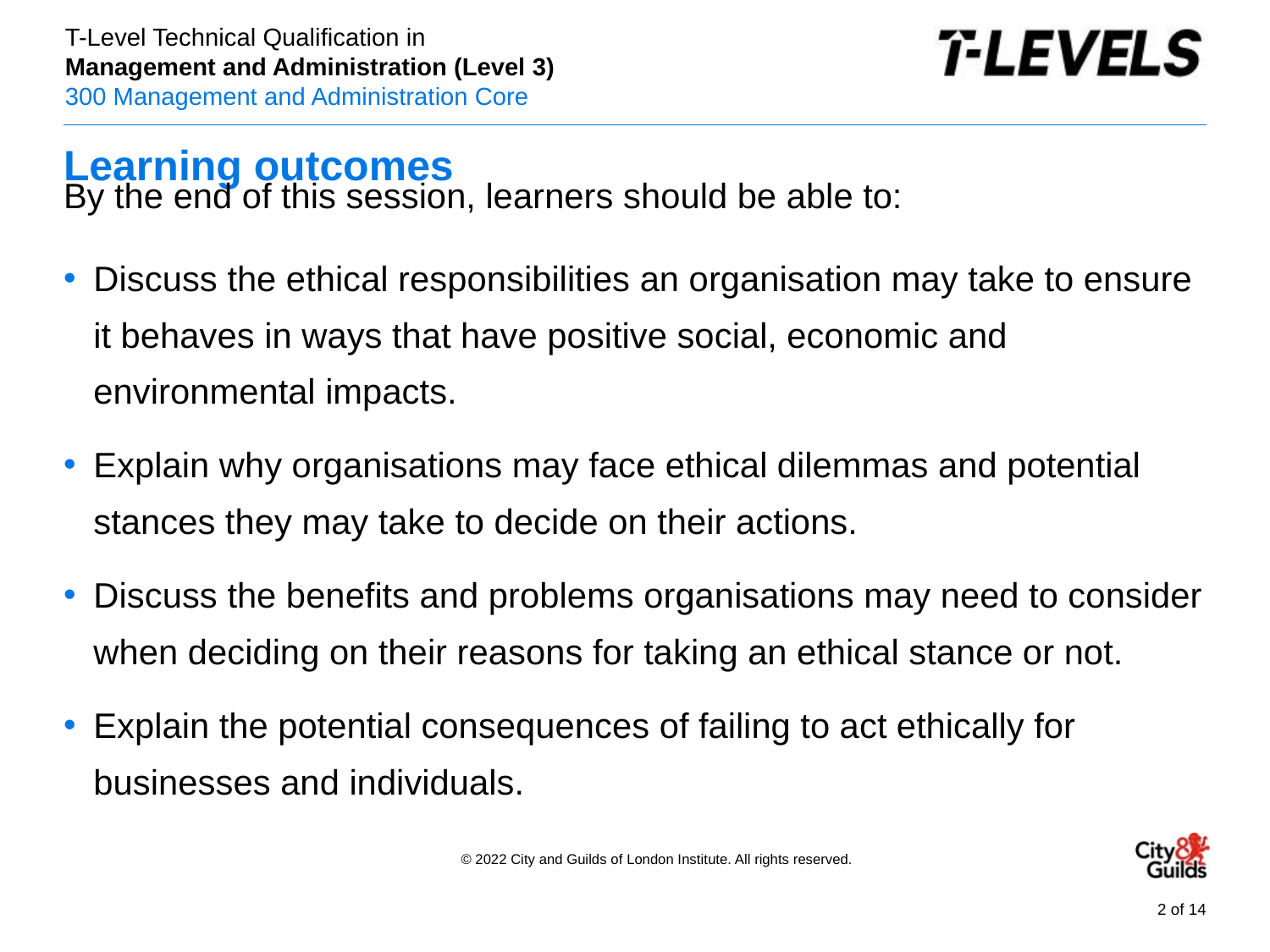

# Learning outcomes
By the end of this session, learners should be able to:
Discuss the ethical responsibilities an organisation may take to ensure it behaves in ways that have positive social, economic and environmental impacts.
Explain why organisations may face ethical dilemmas and potential stances they may take to decide on their actions.
Discuss the benefits and problems organisations may need to consider when deciding on their reasons for taking an ethical stance or not.
Explain the potential consequences of failing to act ethically for businesses and individuals.